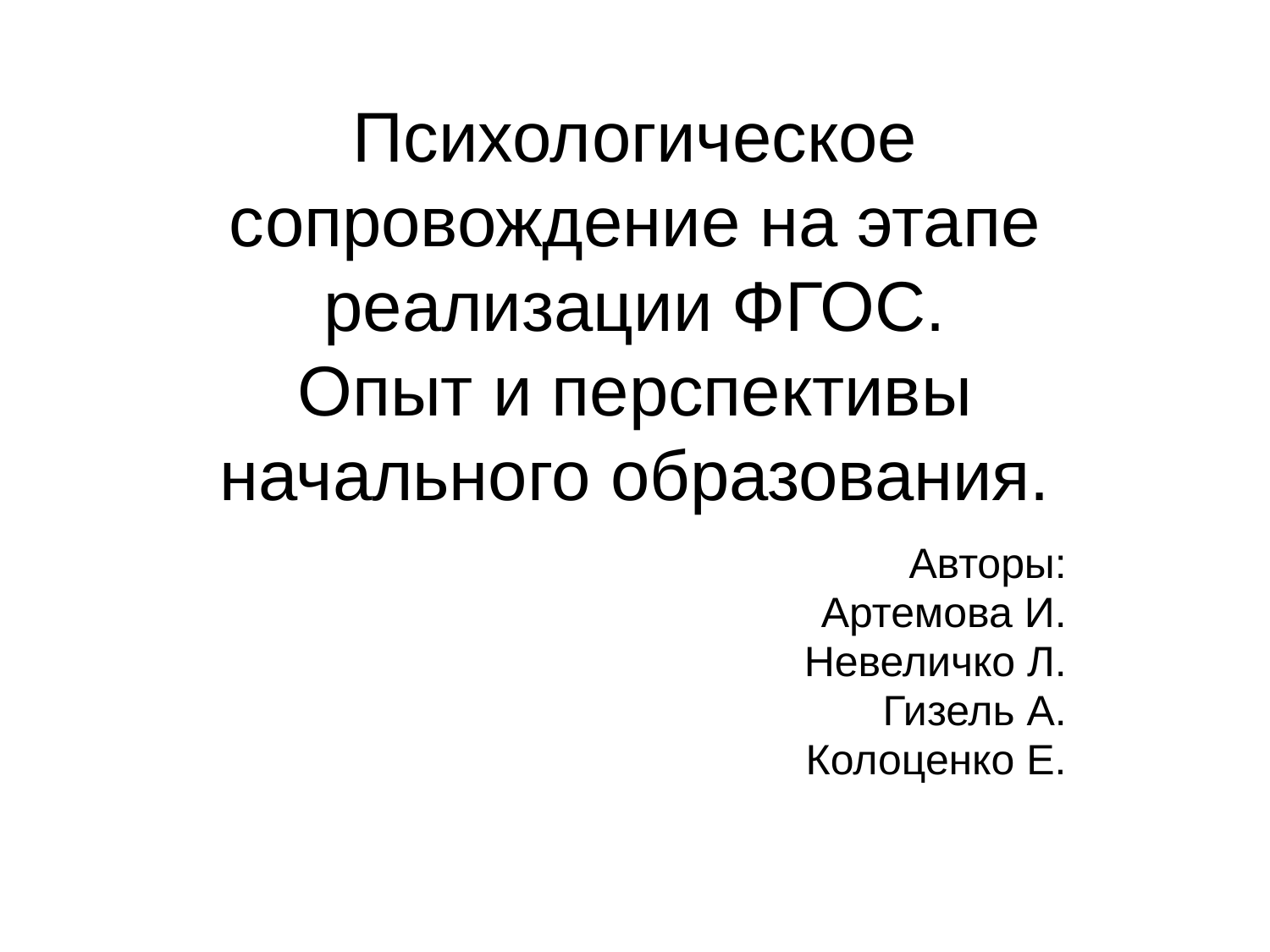

# Психологическое сопровождение на этапе реализации ФГОС. Опыт и перспективы начального образования.
Авторы:
Артемова И.
Невеличко Л.
Гизель А.
Колоценко Е.